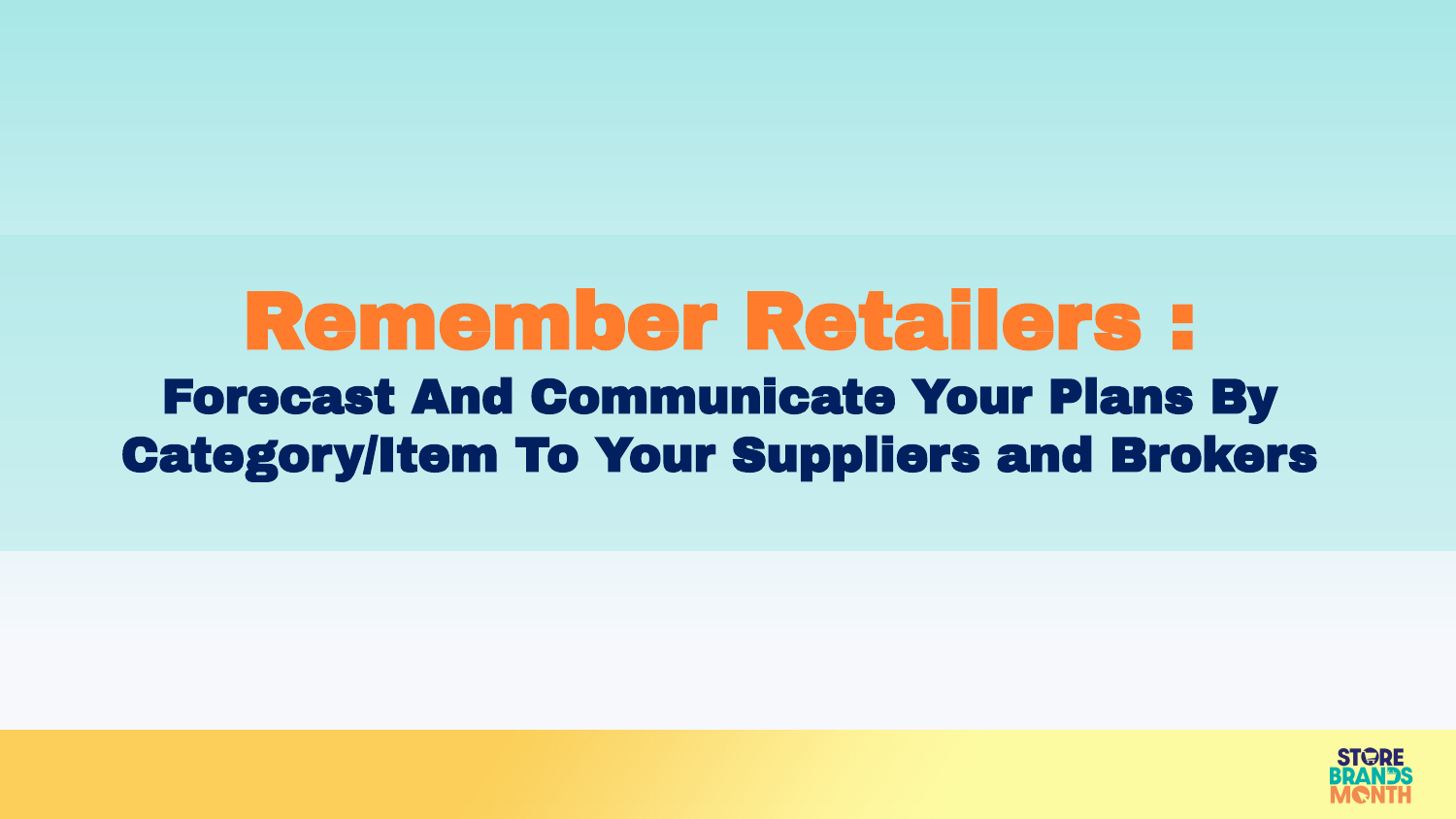

Remember Retailers :
Forecast And Communicate Your Plans By Category/Item To Your Suppliers and Brokers